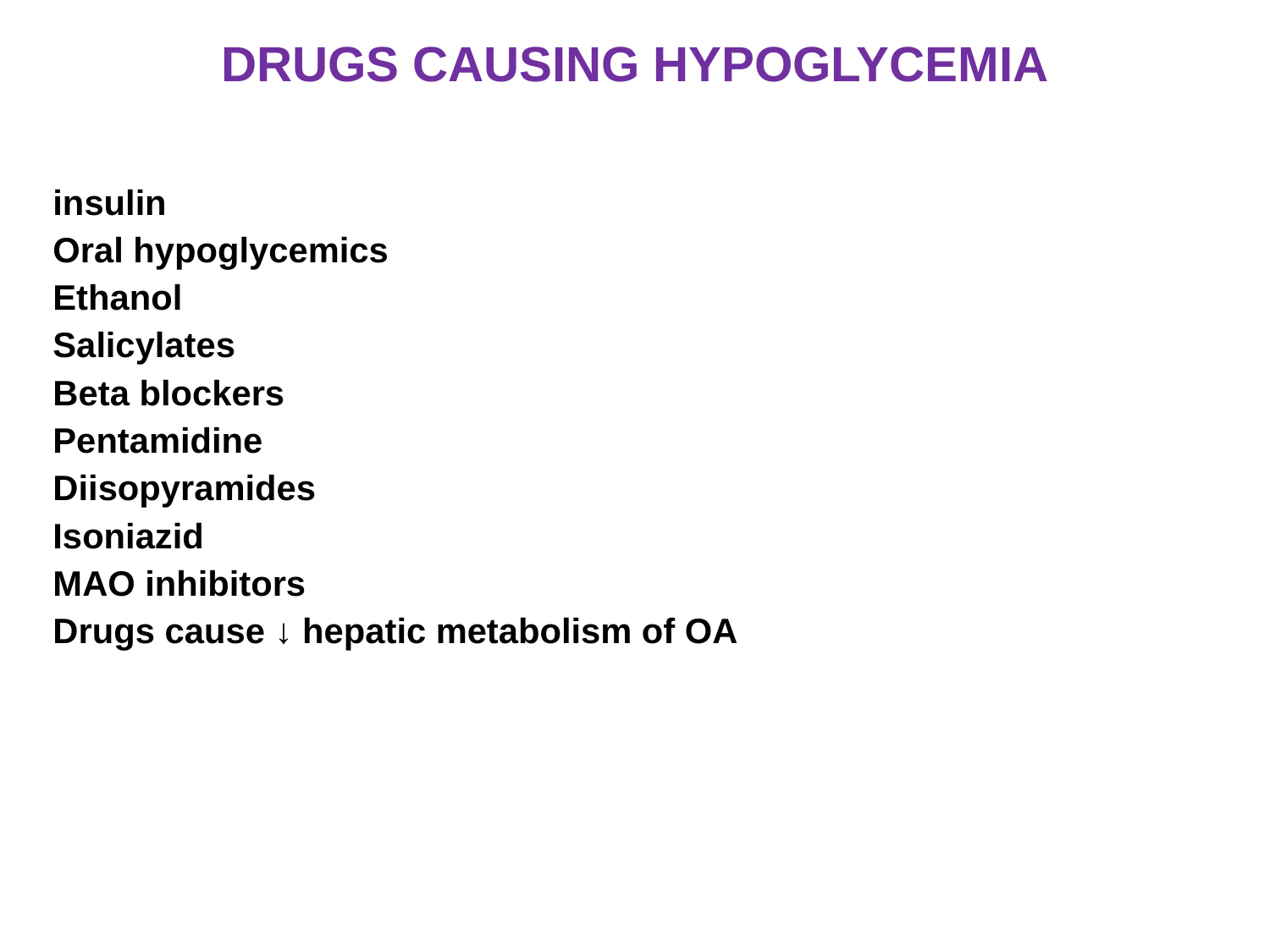

DRUGS CAUSING HYPOGLYCEMIA
insulin
Oral hypoglycemics
Ethanol
Salicylates
Beta blockers
Pentamidine
Diisopyramides
Isoniazid
MAO inhibitors
Drugs cause ↓ hepatic metabolism of OA